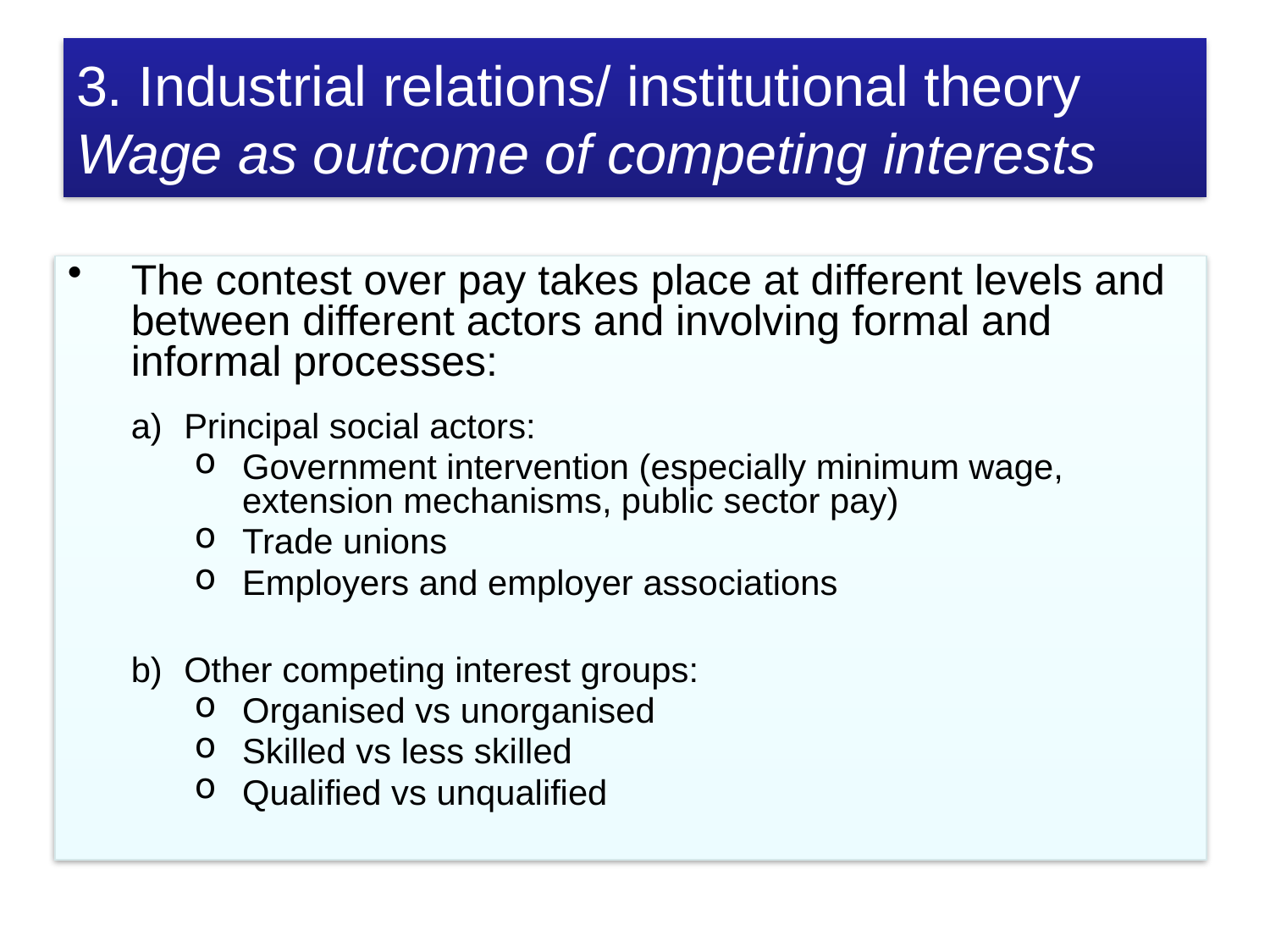

# 3. Industrial relations/ institutional theory Wage as outcome of competing interests
The contest over pay takes place at different levels and between different actors and involving formal and informal processes:

Principal social actors:
Government intervention (especially minimum wage, extension mechanisms, public sector pay)
Trade unions
Employers and employer associations

Other competing interest groups:
Organised vs unorganised
Skilled vs less skilled
Qualified vs unqualified